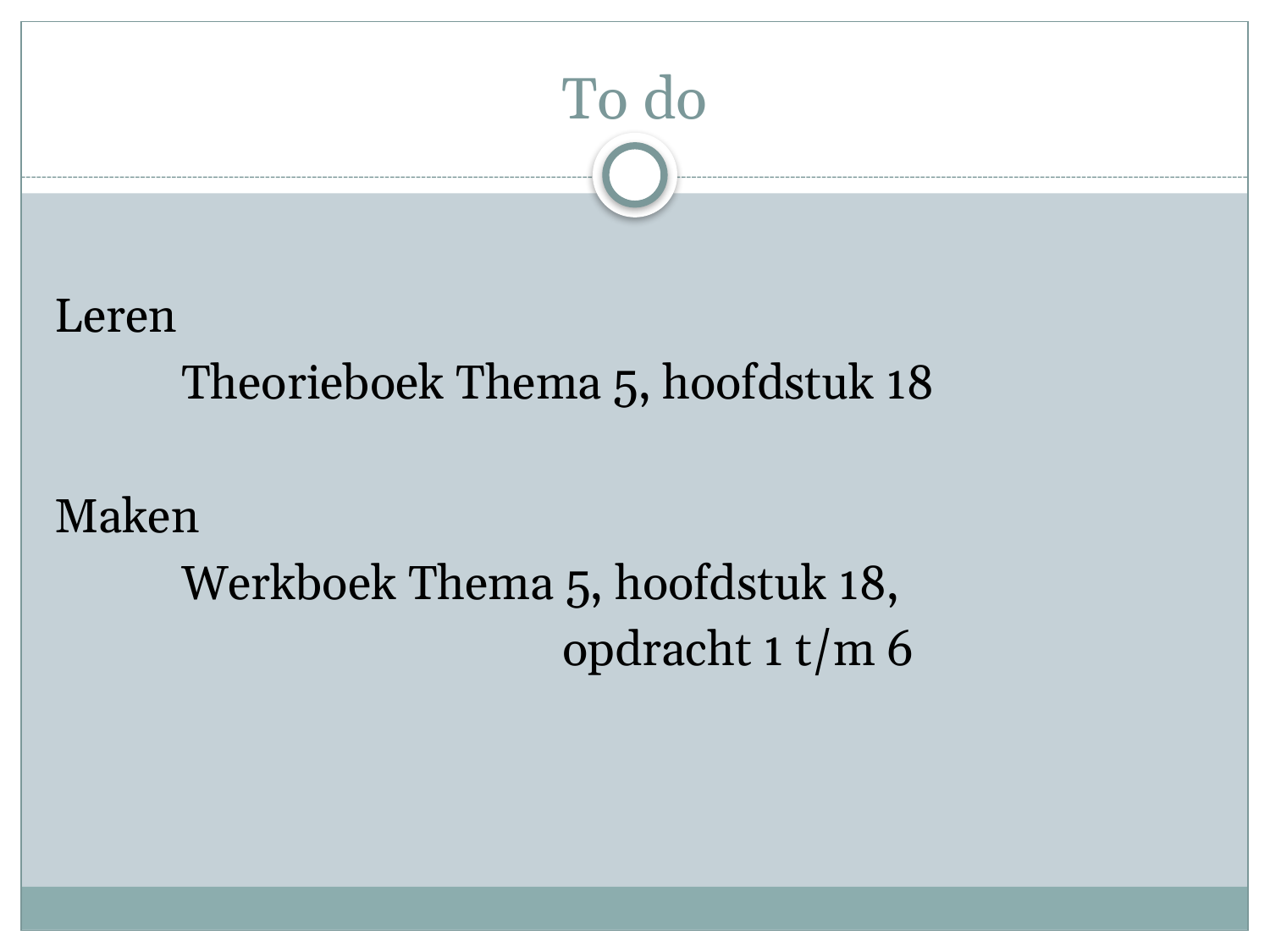

# To do

Leren
	Theorieboek Thema 5, hoofdstuk 18

Maken
	Werkboek Thema 5, hoofdstuk 18,
				opdracht 1 t/m 6